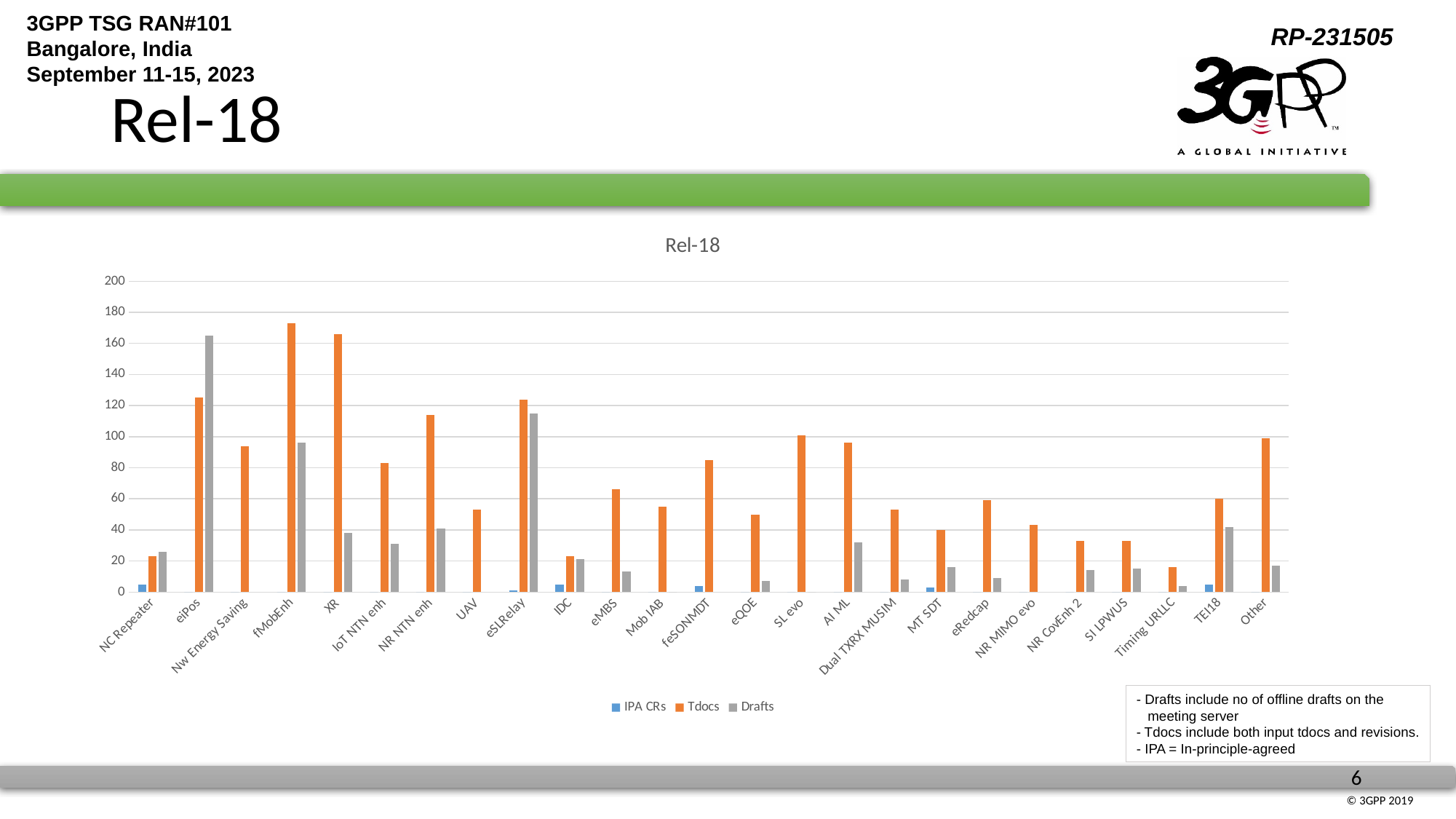

# Rel-18

### Chart: Rel-18

| Category | IPA CRs | Tdocs | Drafts |
|---|---|---|---|
| NC Repeater | 5.0 | 23.0 | 26.0 |
| eiPos | 0.0 | 125.0 | 165.0 |
| Nw Energy Saving | 0.0 | 94.0 | None |
| fMobEnh | 0.0 | 173.0 | 96.0 |
| XR | 0.0 | 166.0 | 38.0 |
| IoT NTN enh | 0.0 | 83.0 | 31.0 |
| NR NTN enh | 0.0 | 114.0 | 41.0 |
| UAV | 0.0 | 53.0 | None |
| eSLRelay | 1.0 | 124.0 | 115.0 |
| IDC | 5.0 | 23.0 | 21.0 |
| eMBS | 0.0 | 66.0 | 13.0 |
| Mob IAB | 0.0 | 55.0 | 0.0 |
| feSONMDT | 4.0 | 85.0 | None |
| eQOE | 0.0 | 50.0 | 7.0 |
| SL evo | 0.0 | 101.0 | 0.0 |
| AI ML | 0.0 | 96.0 | 32.0 |
| Dual TXRX MUSIM | 0.0 | 53.0 | 8.0 |
| MT SDT | 3.0 | 40.0 | 16.0 |
| eRedcap | 0.0 | 59.0 | 9.0 |
| NR MIMO evo | 0.0 | 43.0 | None |
| NR CovEnh 2 | 0.0 | 33.0 | 14.0 |
| SI LPWUS | 0.0 | 33.0 | 15.0 |
| Timing URLLC | 0.0 | 16.0 | 4.0 |
| TEI18 | 5.0 | 60.0 | 42.0 |
| Other | 0.0 | 99.0 | 17.0 |
- Drafts include no of offline drafts on the
   meeting server
- Tdocs include both input tdocs and revisions.
- IPA = In-principle-agreed